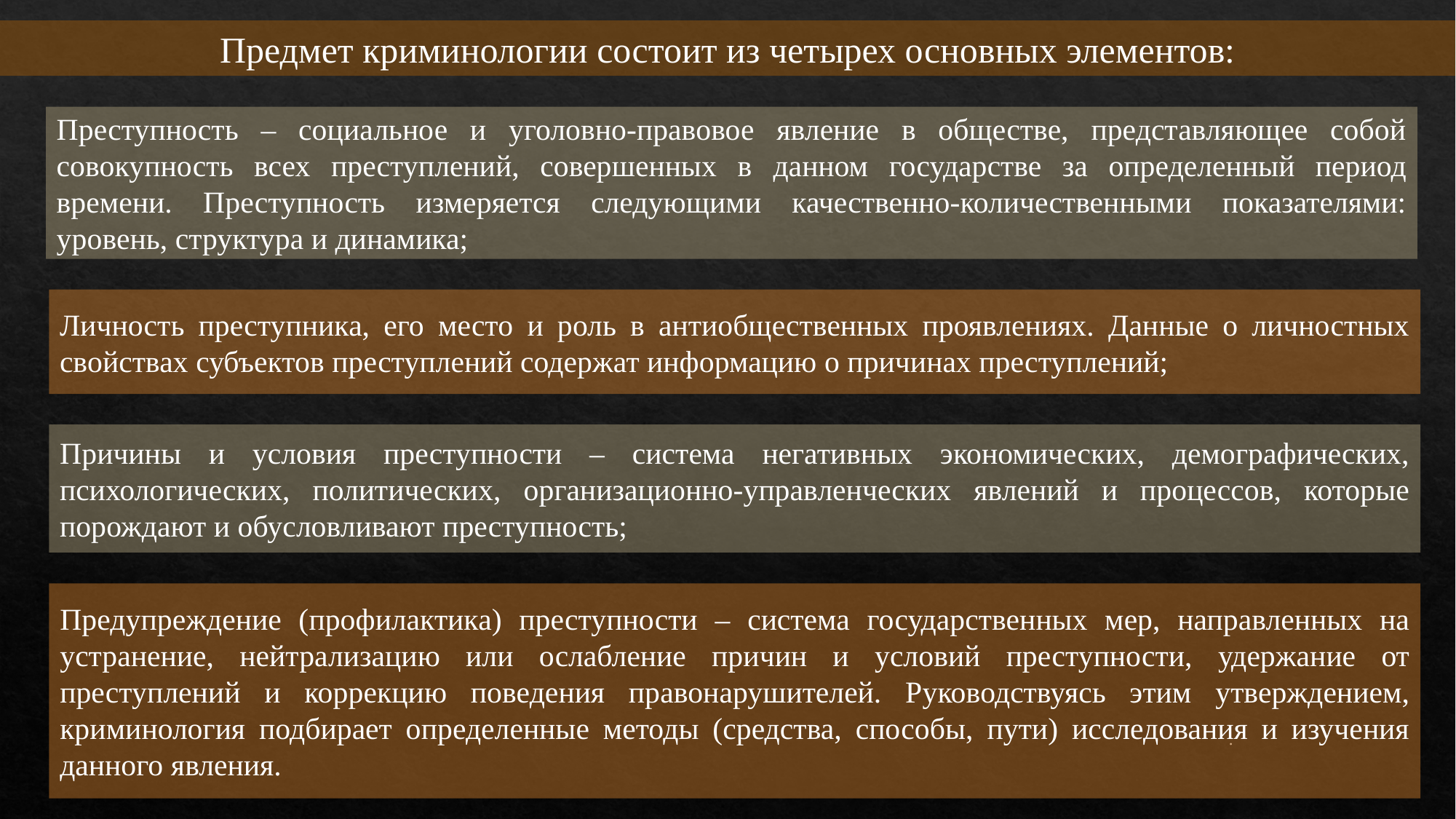

Предмет криминологии состоит из четырех основных элементов:
Преступность – социальное и уголовно-правовое явление в обществе, представляющее собой совокупность всех преступлений, совершенных в данном государстве за определенный период времени. Преступность измеряется следующими качественно-количественными показателями: уровень, структура и динамика;
Личность преступника, его место и роль в антиобщественных проявлениях. Данные о личностных свойствах субъектов преступлений содержат информацию о причинах преступлений;
Причины и условия преступности – система негативных экономических, демографических, психологических, политических, организационно-управленческих явлений и процессов, которые порождают и обусловливают преступность;
Предупреждение (профилактика) преступности – система государственных мер, направленных на устранение, нейтрализацию или ослабление причин и условий преступности, удержание от преступлений и коррекцию поведения правонарушителей. Руководствуясь этим утверждением, криминология подбирает определенные методы (средства, способы, пути) исследования и изучения данного явления.
.